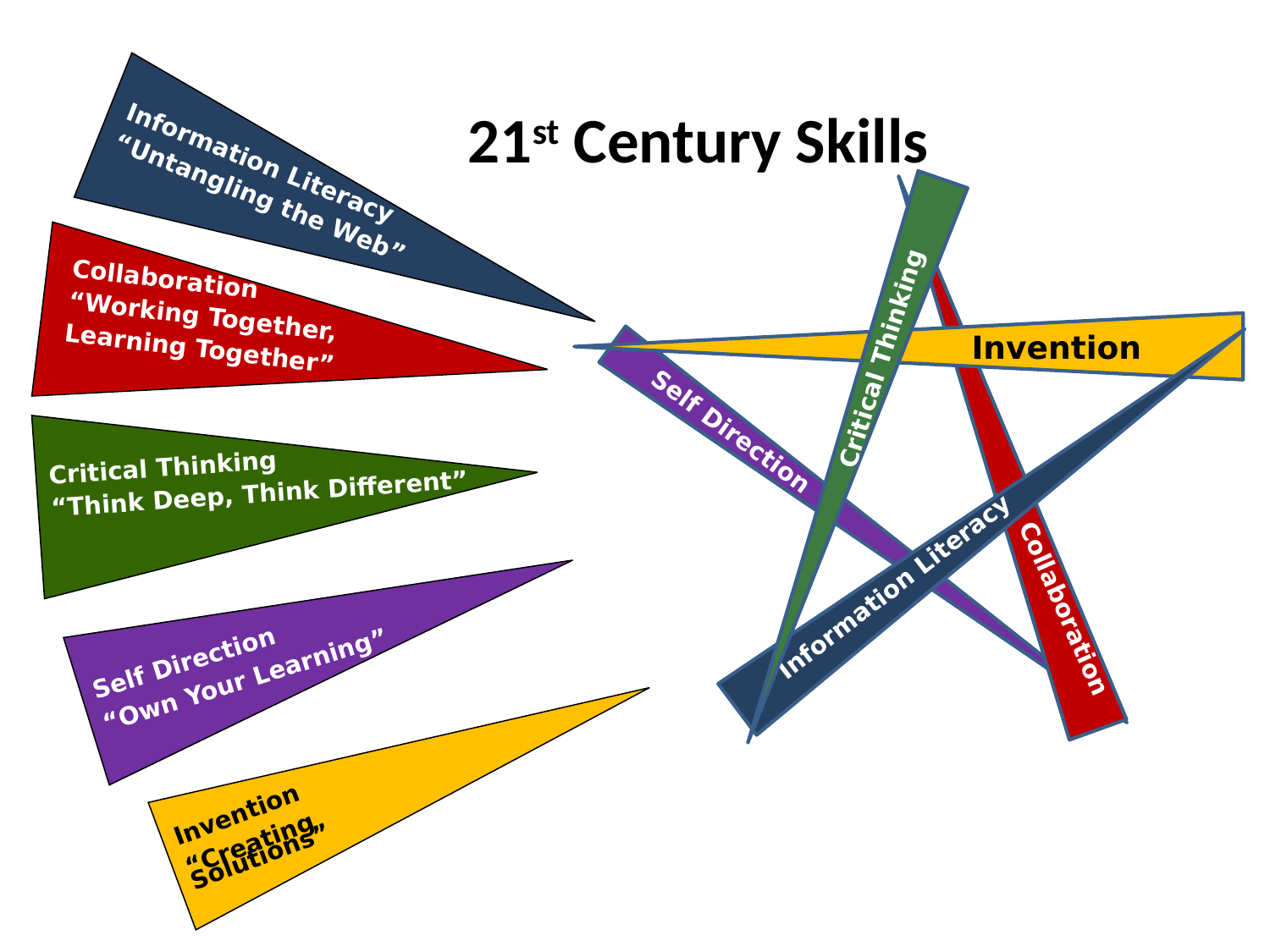

# 21st Century Skills

Information Literacy
“Untangling the Web”

Critical Thinking
Invention
Self Direction
Information Literacy
Collaboration

Collaboration
“Working Together,
Learning Together”

Critical Thinking
“Think Deep, Think Different”

Self Direction
“Own Your Learning”

Invention
“Creating Solutions”